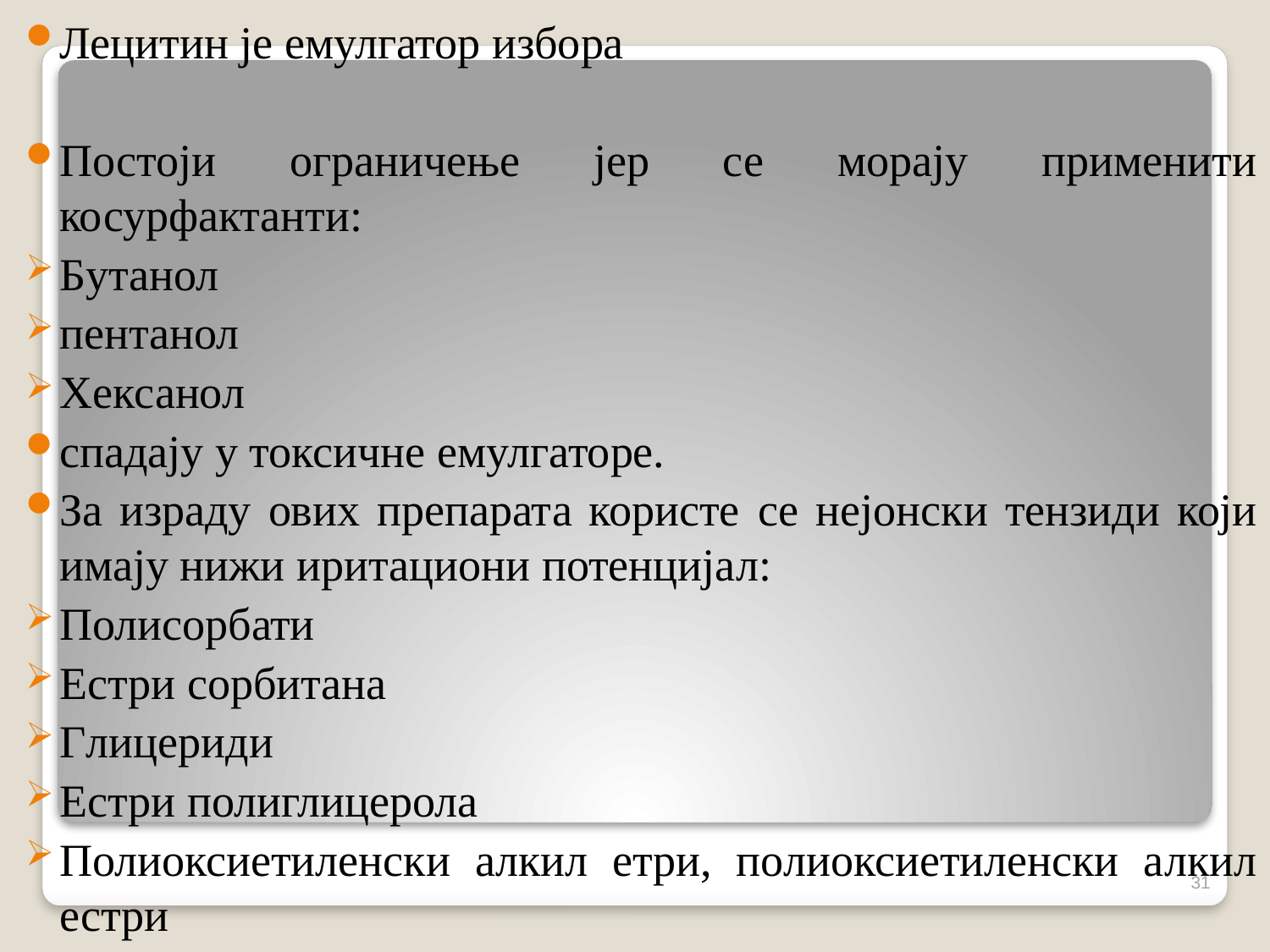

Лецитин је емулгатор избора

Постоји ограничење јер се морају применити косурфактанти:
Бутанол
пентанол
Хексанол
спадају у токсичне емулгаторе.
За израду ових препарата користе се нејонски тензиди који имају нижи иритациони потенцијал:
Полисорбати
Естри сорбитана
Глицериди
Естри полиглицерола
Полиоксиетиленски алкил етри, полиоксиетиленски алкил естри

31